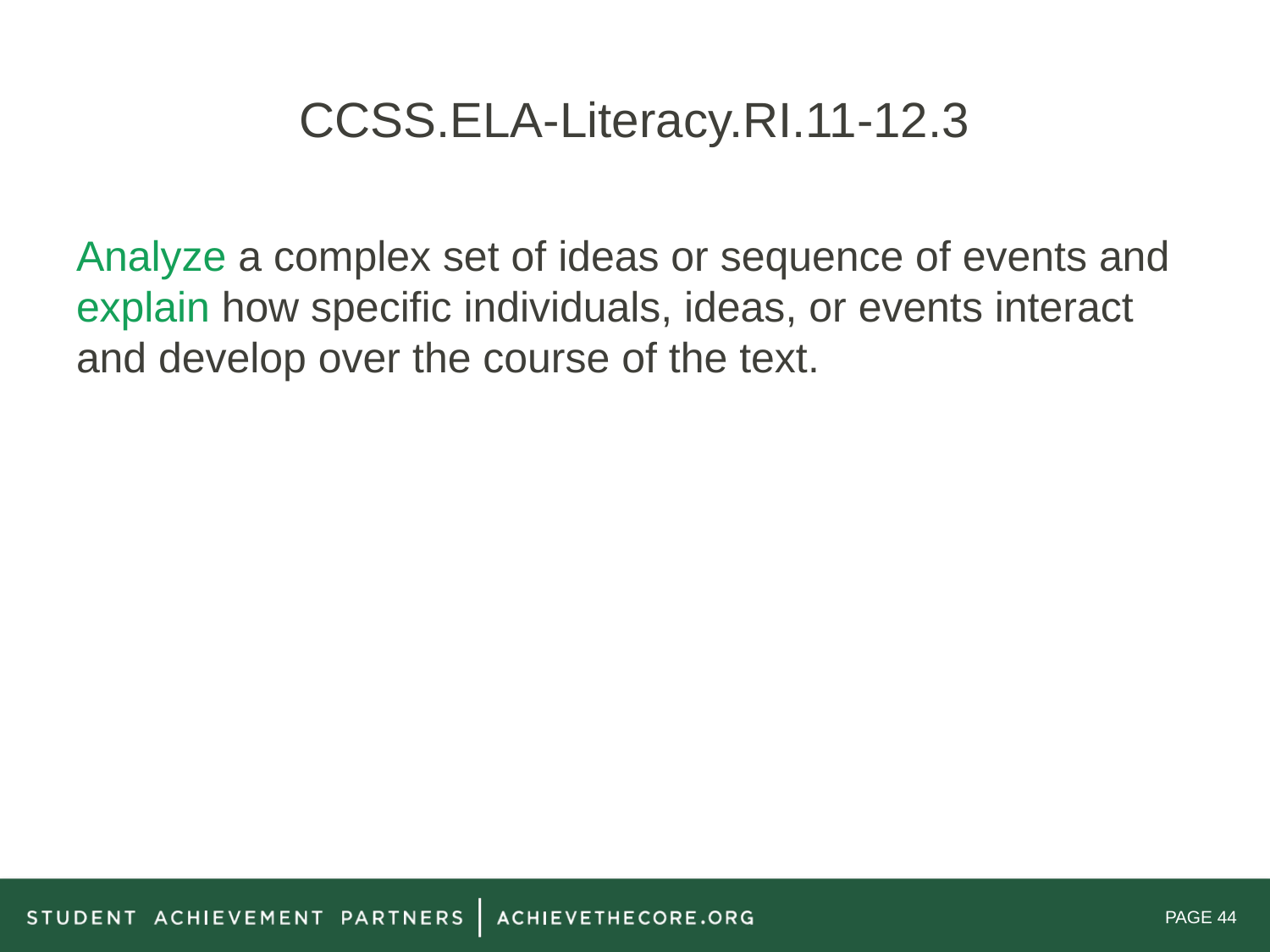

# CCSS.ELA-Literacy.RI.11-12.3
Analyze a complex set of ideas or sequence of events and explain how specific individuals, ideas, or events interact and develop over the course of the text.